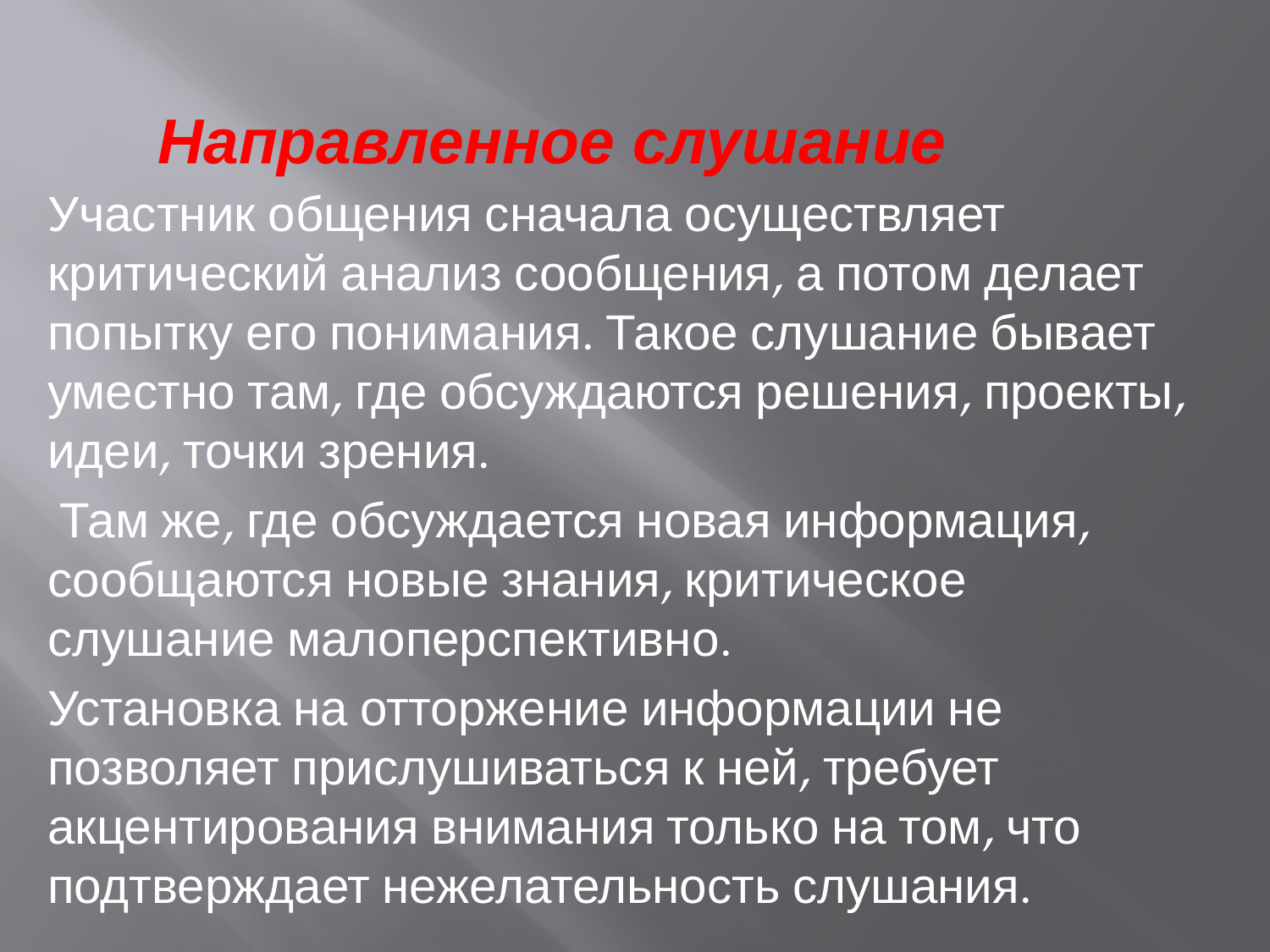

# Направленное слушание
Участник общения сначала осуществляет критический анализ сообщения, а потом делает попытку его понимания. Такое слушание бывает уместно там, где обсуждаются решения, проекты, идеи, точки зрения.
 Там же, где обсуждается новая информация, сообщаются новые знания, критическое слушание малоперспективно.
Установка на отторжение информации не позволяет прислушиваться к ней, требует акцентирования внимания только на том, что подтверждает нежелательность слушания.